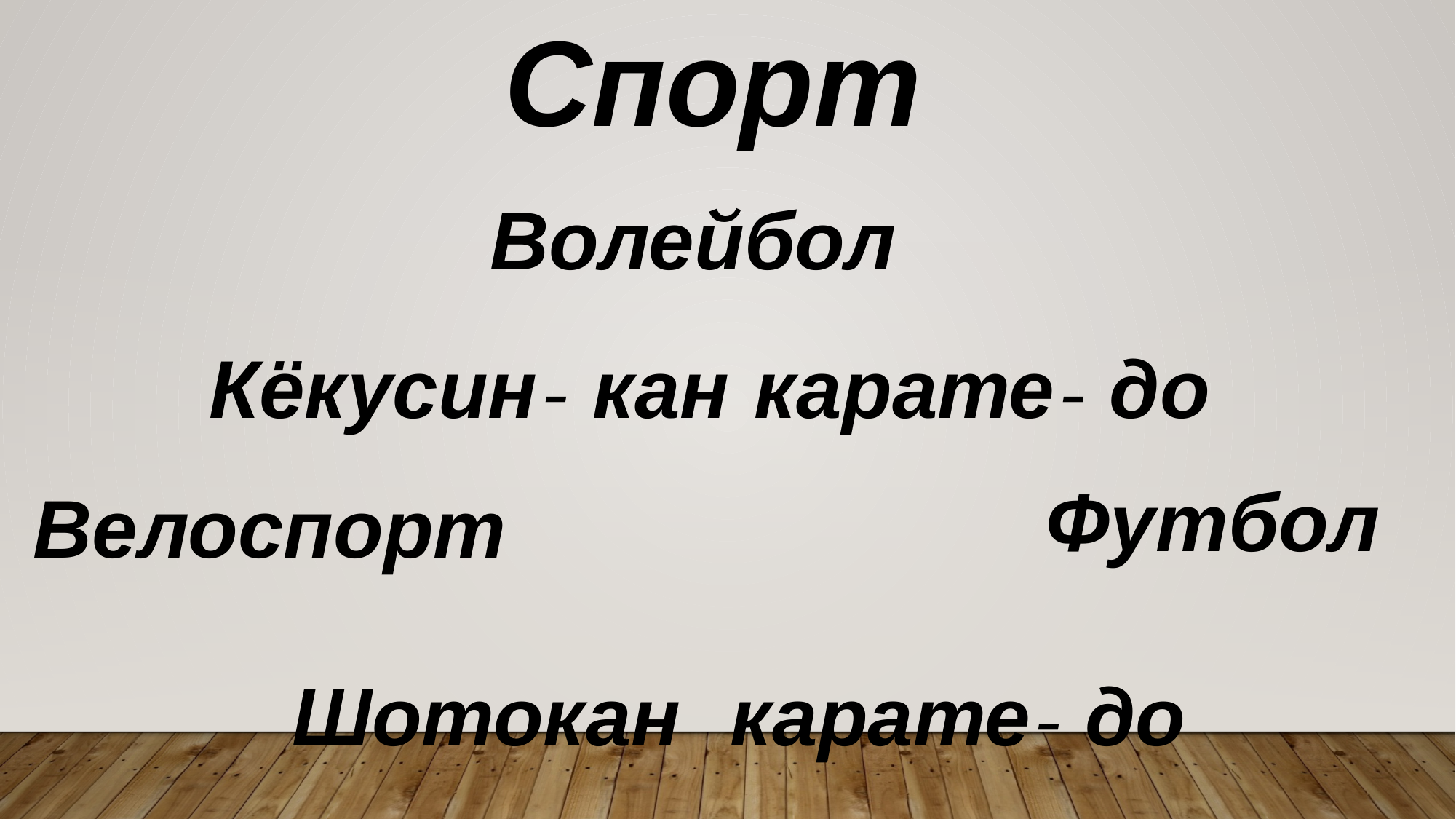

Спорт
Волейбол
Кёкусин- кан карате- до
Футбол
Велоспорт
Шотокан  карате- до